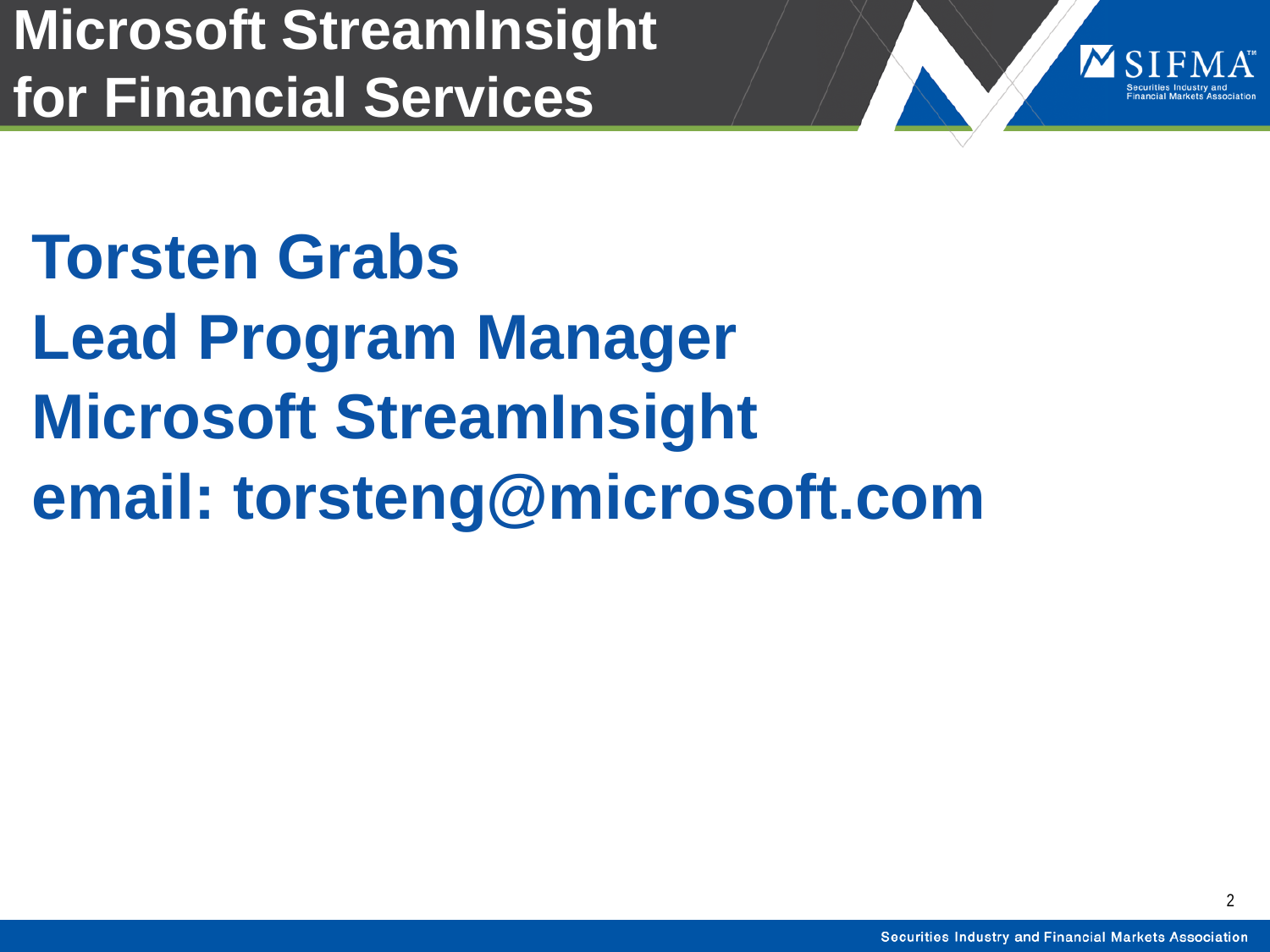

# Microsoft StreamInsight for Financial Services
Torsten Grabs
Lead Program Manager
Microsoft StreamInsight
email: torsteng@microsoft.com
2